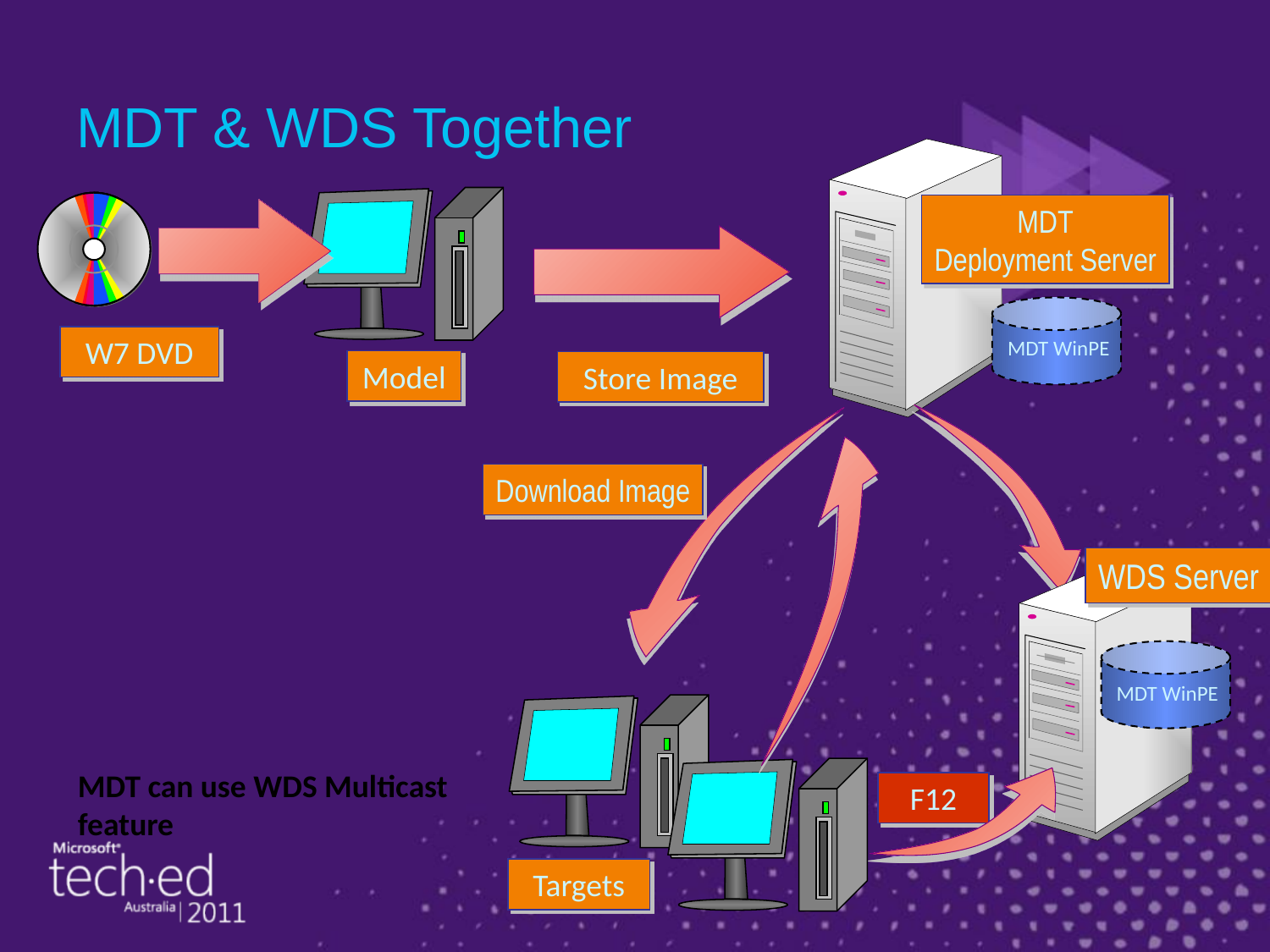

# MDT & WDS Together

MDT
Deployment Server

Store Image

Model

W7 DVD

MDT WinPE
Download Image

WDS Server

MDT WinPE

F12

Targets
MDT can use WDS Multicast feature